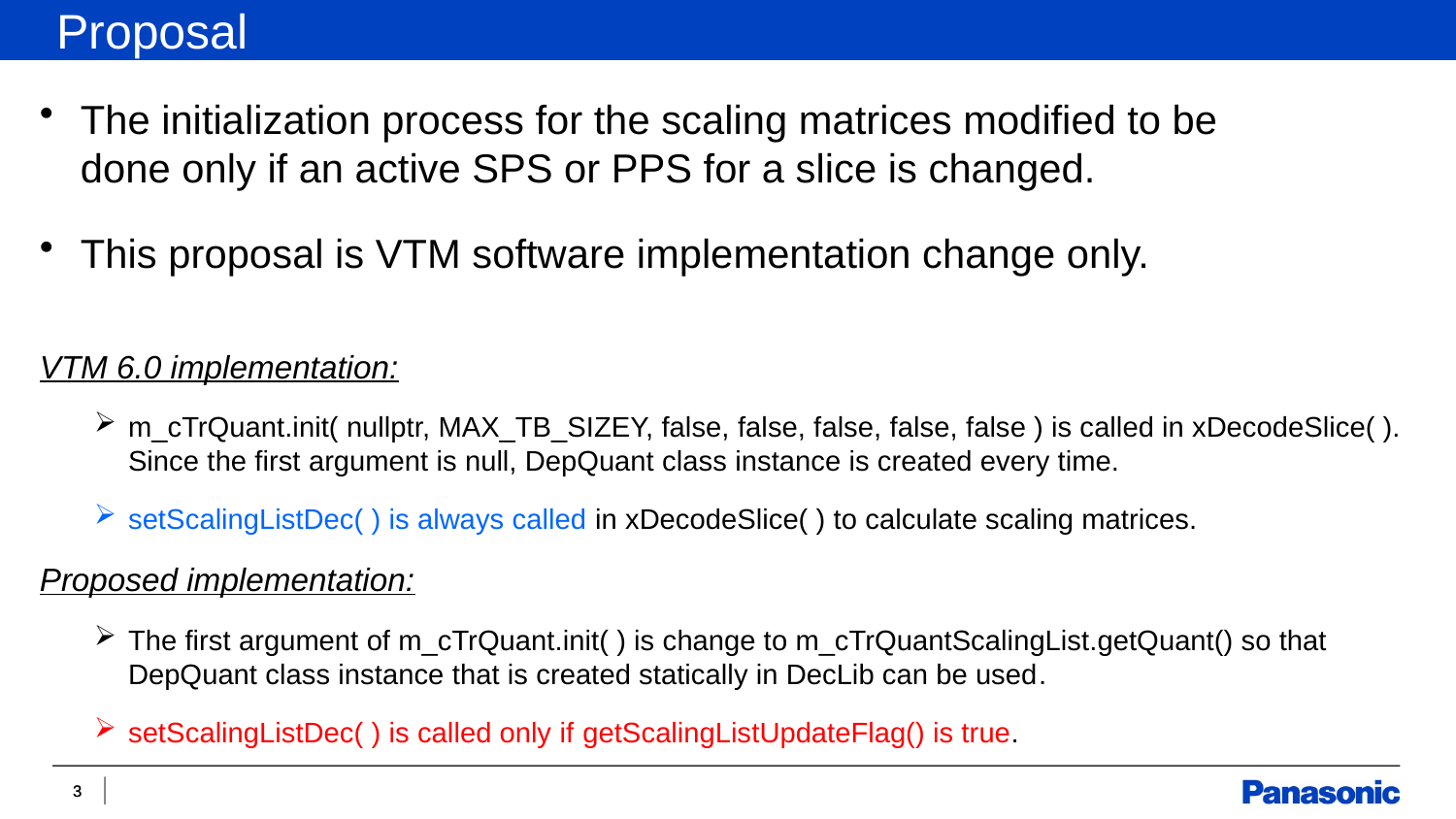

Proposal
The initialization process for the scaling matrices modified to be done only if an active SPS or PPS for a slice is changed.
This proposal is VTM software implementation change only.
VTM 6.0 implementation:
m_cTrQuant.init( nullptr, MAX_TB_SIZEY, false, false, false, false, false ) is called in xDecodeSlice( ). Since the first argument is null, DepQuant class instance is created every time.
setScalingListDec( ) is always called in xDecodeSlice( ) to calculate scaling matrices.
Proposed implementation:
The first argument of m_cTrQuant.init( ) is change to m_cTrQuantScalingList.getQuant() so that DepQuant class instance that is created statically in DecLib can be used.
setScalingListDec( ) is called only if getScalingListUpdateFlag() is true.
3